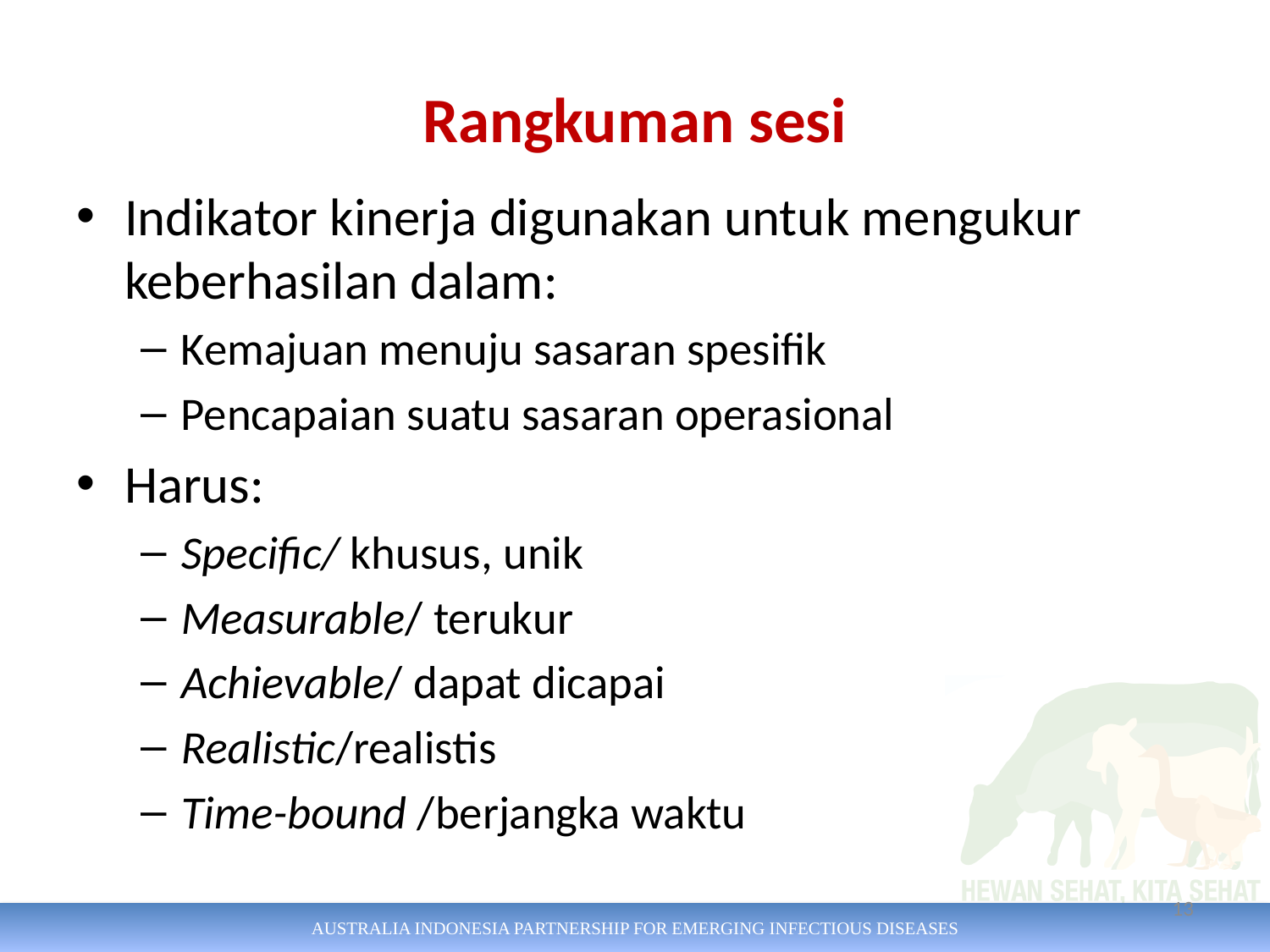

# Rangkuman sesi
Indikator kinerja digunakan untuk mengukur keberhasilan dalam:
Kemajuan menuju sasaran spesifik
Pencapaian suatu sasaran operasional
Harus:
Specific/ khusus, unik
Measurable/ terukur
Achievable/ dapat dicapai
Realistic/realistis
Time-bound /berjangka waktu

13